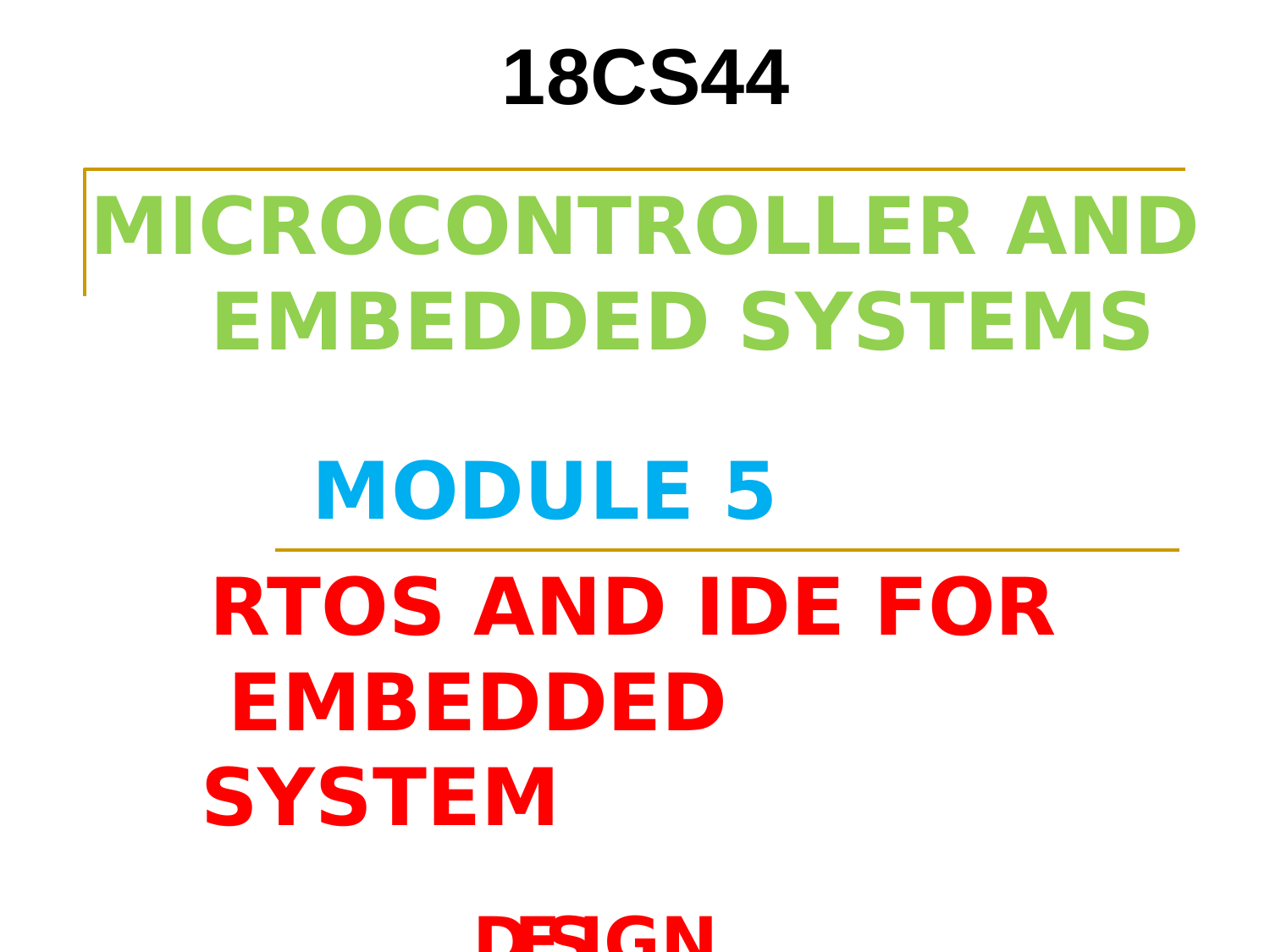

# 18CS44

MICROCONTROLLER AND  EMBEDDED SYSTEMS
MODULE 5
RTOS AND IDE FOR  EMBEDDED SYSTEM
DESIGN